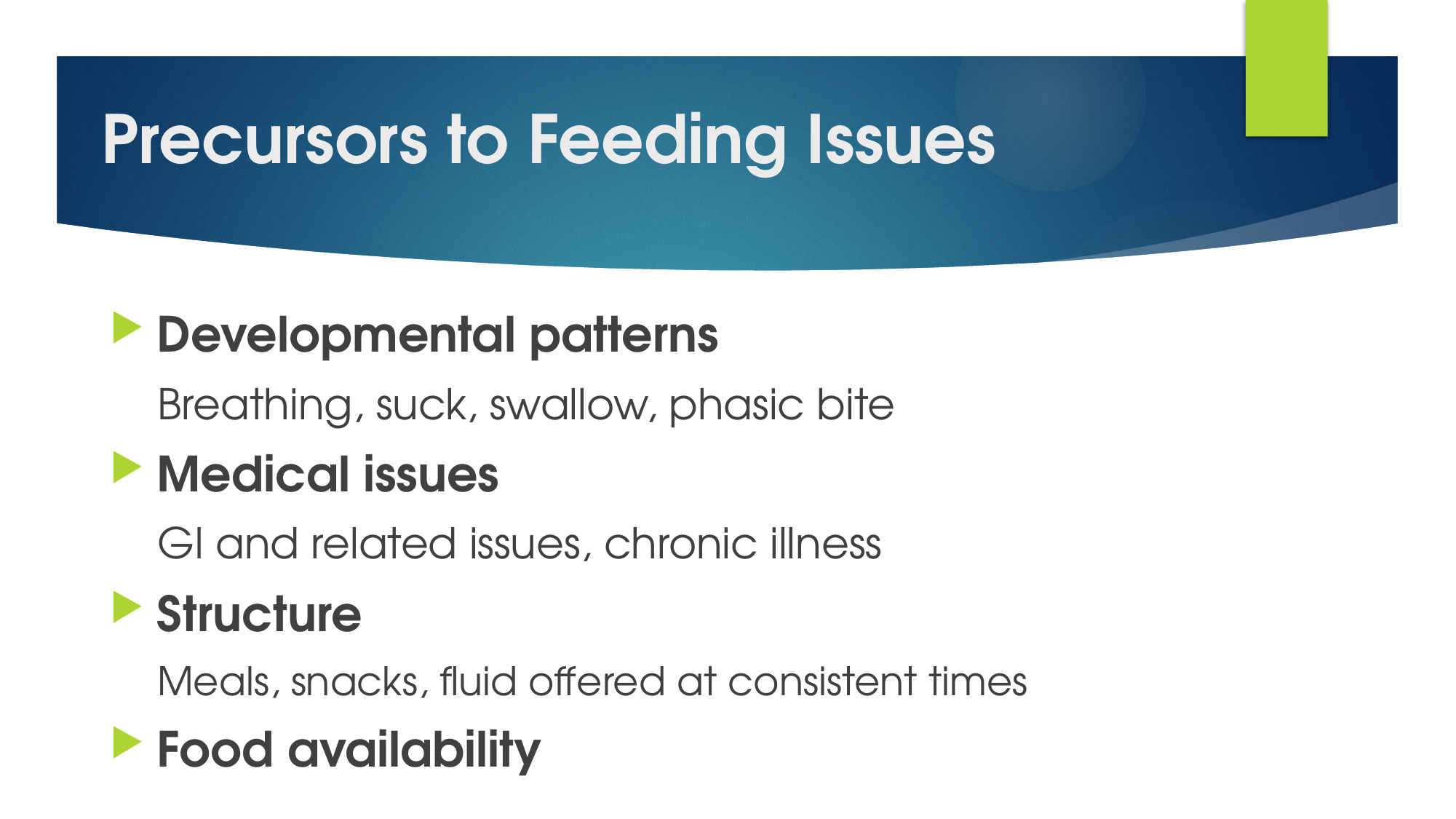

# Precursors to Feeding Issues
Developmental patterns
Breathing, suck, swallow, phasic bite
Medical issues
GI and related issues, chronic illness
Structure
Meals, snacks, fluid offered at consistent times
Food availability